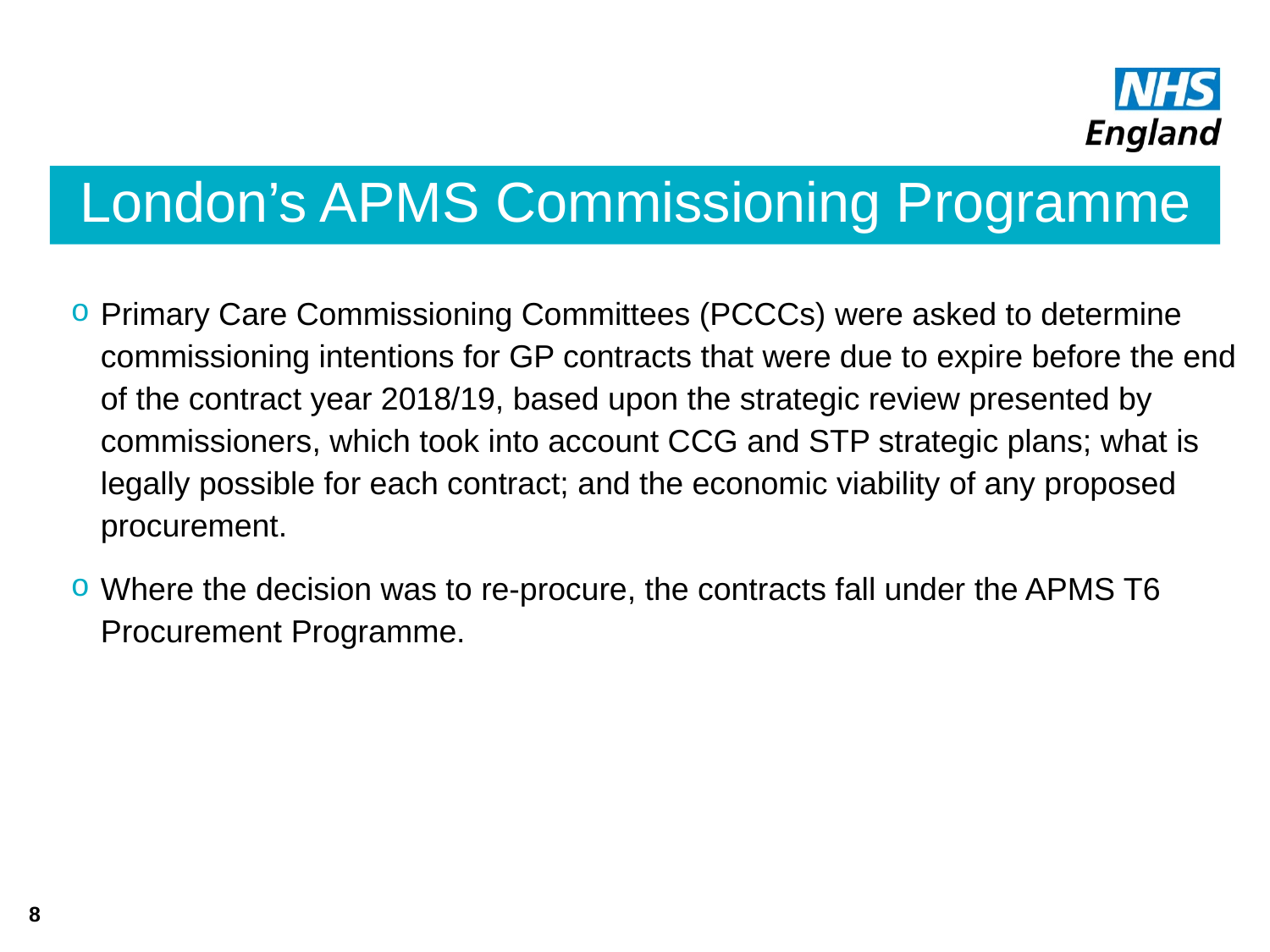

# London’s APMS Commissioning Programme
Primary Care Commissioning Committees (PCCCs) were asked to determine commissioning intentions for GP contracts that were due to expire before the end of the contract year 2018/19, based upon the strategic review presented by commissioners, which took into account CCG and STP strategic plans; what is legally possible for each contract; and the economic viability of any proposed procurement.
Where the decision was to re-procure, the contracts fall under the APMS T6 Procurement Programme.

8